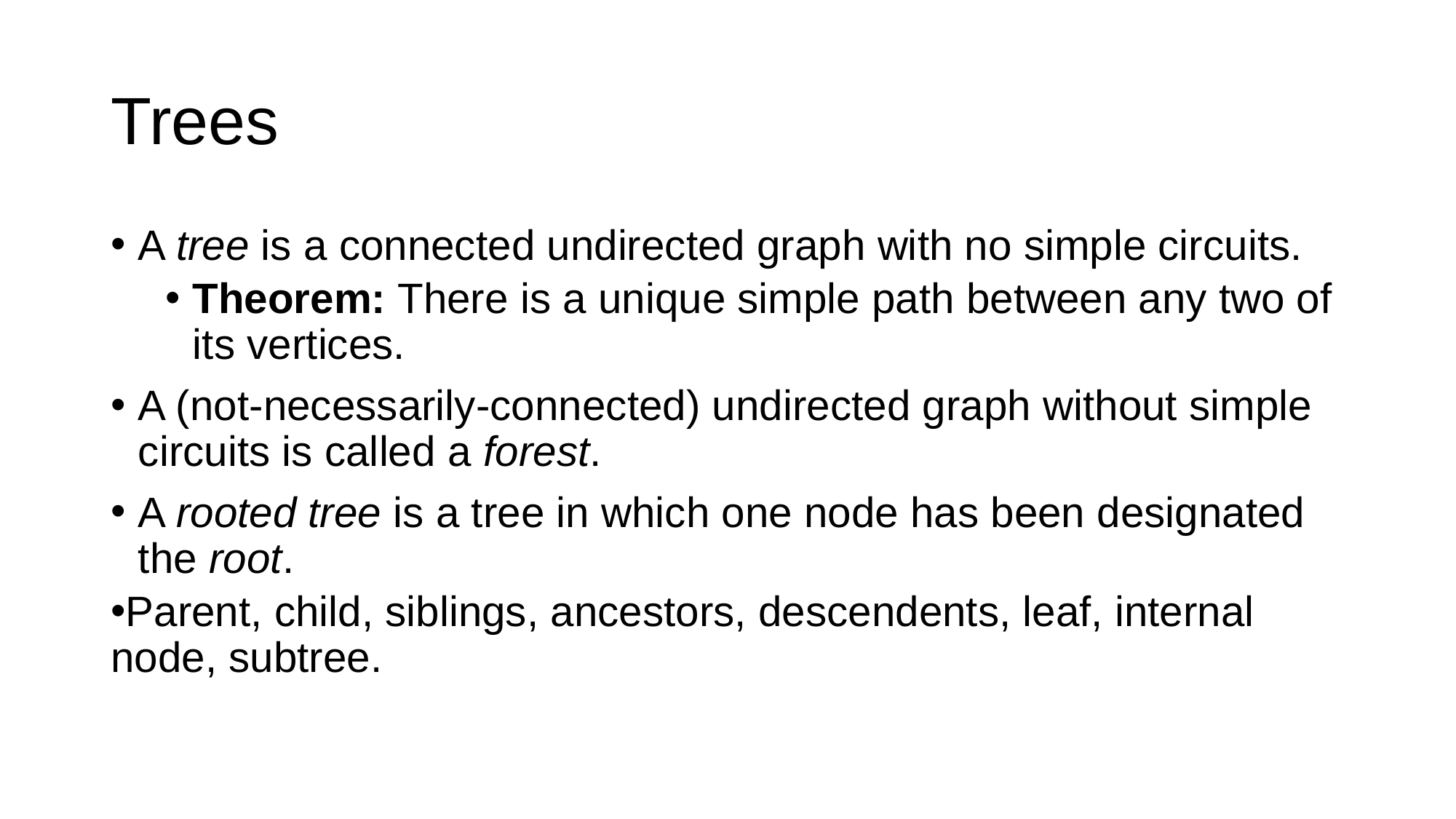

# Trees
A tree is a connected undirected graph with no simple circuits.
Theorem: There is a unique simple path between any two of its vertices.
A (not-necessarily-connected) undirected graph without simple circuits is called a forest.
A rooted tree is a tree in which one node has been designated the root.
Parent, child, siblings, ancestors, descendents, leaf, internal node, subtree.